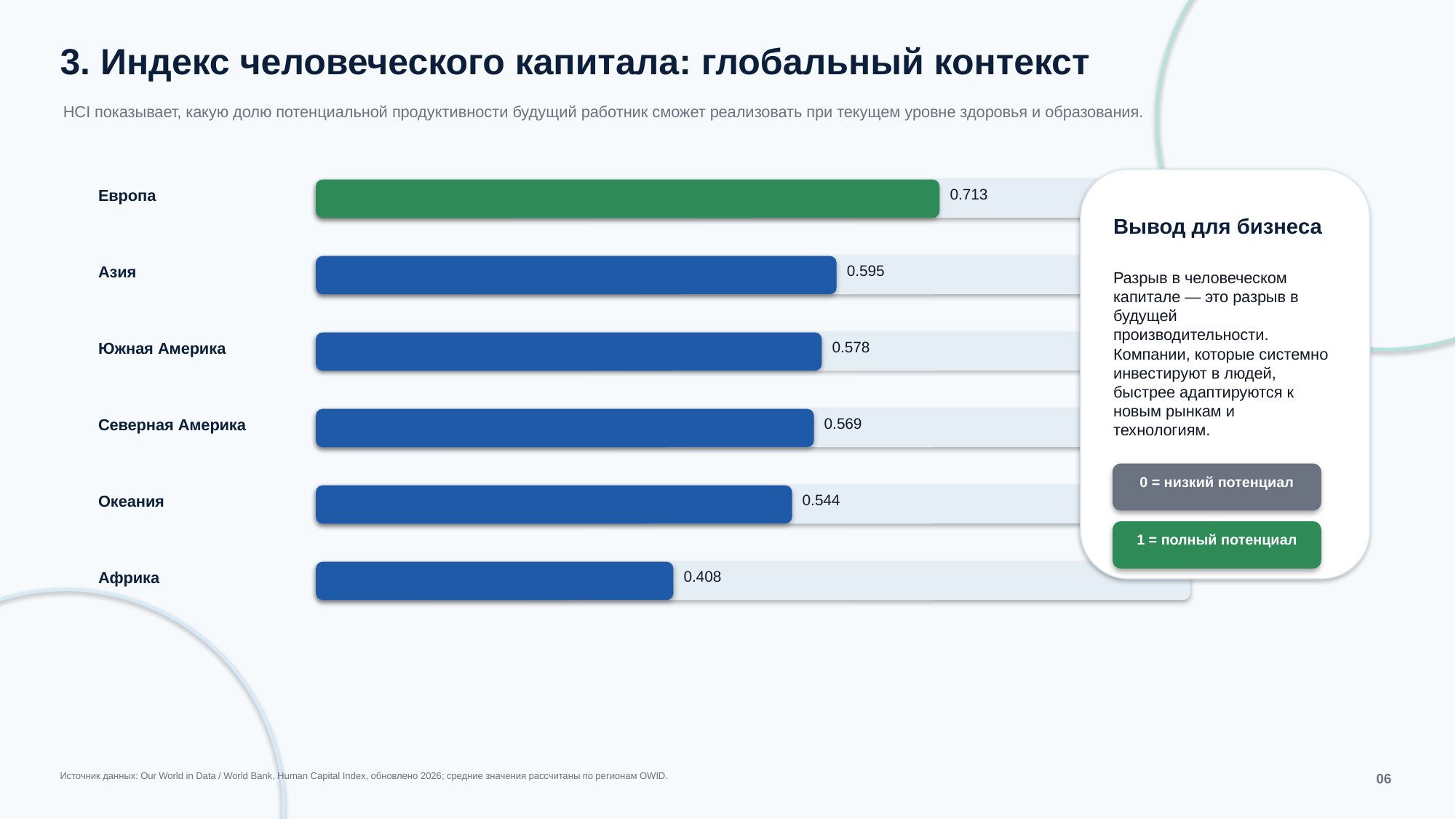

3. Индекс человеческого капитала: глобальный контекст
HCI показывает, какую долю потенциальной продуктивности будущий работник сможет реализовать при текущем уровне здоровья и образования.

0.713
Европа
Вывод для бизнеса

0.595
Азия
Разрыв в человеческом капитале — это разрыв в будущей производительности. Компании, которые системно инвестируют в людей, быстрее адаптируются к новым рынкам и технологиям.

0.578
Южная Америка

0.569
Северная Америка

0 = низкий потенциал

0.544
Океания

1 = полный потенциал

0.408
Африка

Источник данных: Our World in Data / World Bank, Human Capital Index, обновлено 2026; средние значения рассчитаны по регионам OWID.
06